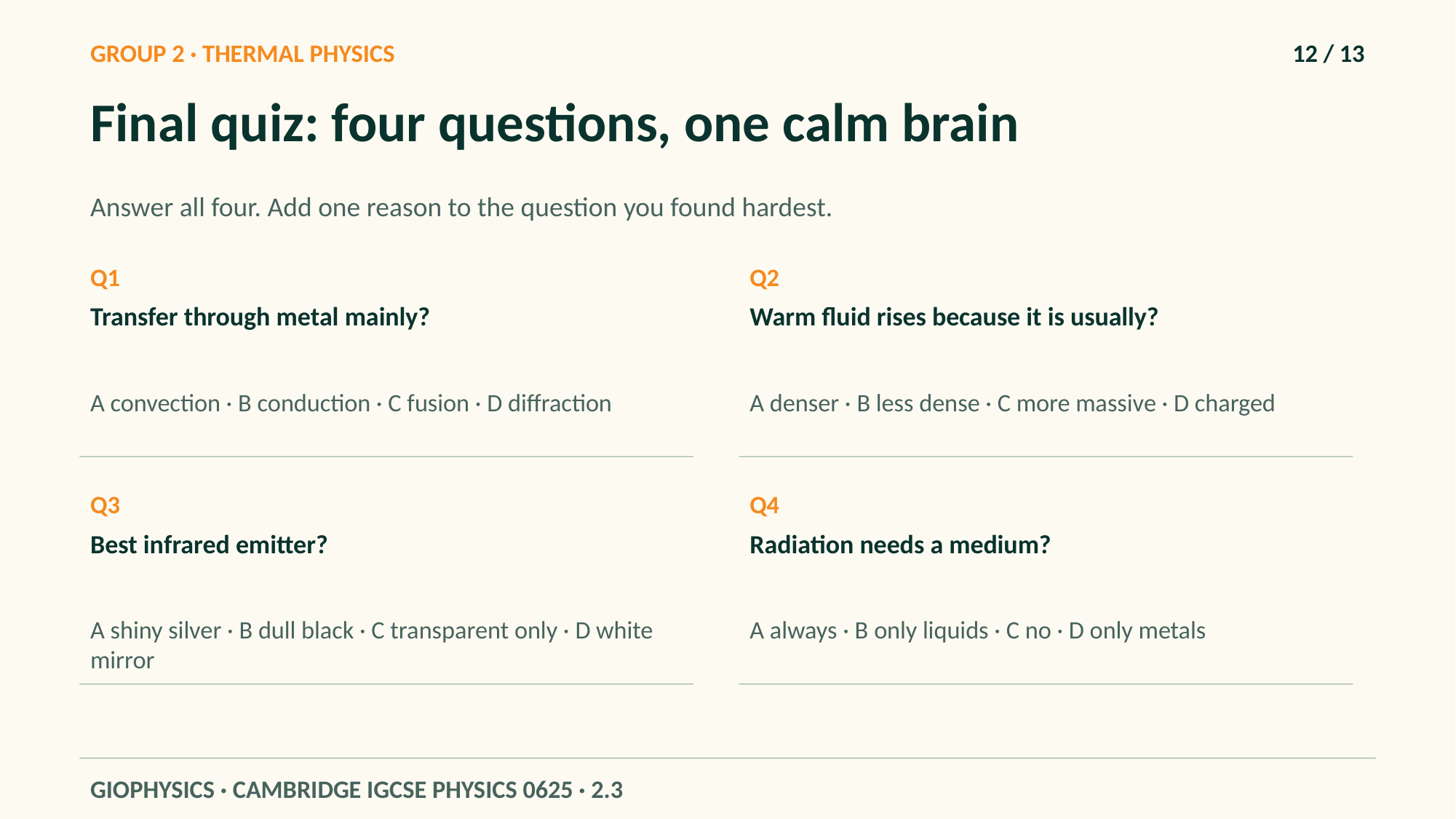

GROUP 2 · THERMAL PHYSICS
12 / 13
Final quiz: four questions, one calm brain
Answer all four. Add one reason to the question you found hardest.
Q1
Q2
Transfer through metal mainly?
Warm fluid rises because it is usually?
A convection · B conduction · C fusion · D diffraction
A denser · B less dense · C more massive · D charged

Q3
Q4
Best infrared emitter?
Radiation needs a medium?
A shiny silver · B dull black · C transparent only · D white mirror
A always · B only liquids · C no · D only metals

GIOPHYSICS · CAMBRIDGE IGCSE PHYSICS 0625 · 2.3